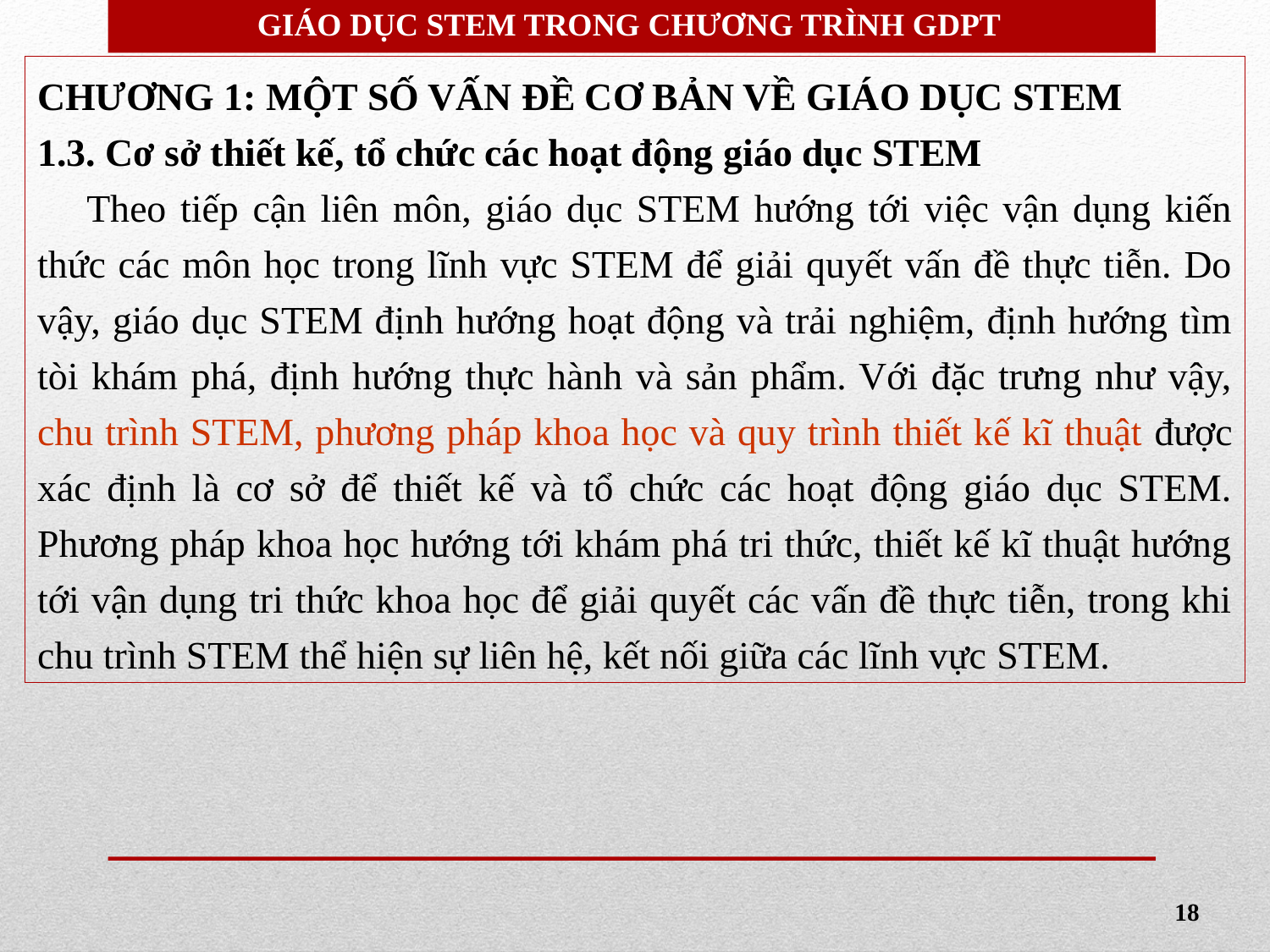

GIÁO DỤC STEM TRONG CHƯƠNG TRÌNH GDPT
CHƯƠNG 1: MỘT SỐ VẤN ĐỀ CƠ BẢN VỀ GIÁO DỤC STEM
1.3. Cơ sở thiết kế, tổ chức các hoạt động giáo dục STEM
	Theo tiếp cận liên môn, giáo dục STEM hướng tới việc vận dụng kiến thức các môn học trong lĩnh vực STEM để giải quyết vấn đề thực tiễn. Do vậy, giáo dục STEM định hướng hoạt động và trải nghiệm, định hướng tìm tòi khám phá, định hướng thực hành và sản phẩm. Với đặc trưng như vậy, chu trình STEM, phương pháp khoa học và quy trình thiết kế kĩ thuật được xác định là cơ sở để thiết kế và tổ chức các hoạt động giáo dục STEM. Phương pháp khoa học hướng tới khám phá tri thức, thiết kế kĩ thuật hướng tới vận dụng tri thức khoa học để giải quyết các vấn đề thực tiễn, trong khi chu trình STEM thể hiện sự liên hệ, kết nối giữa các lĩnh vực STEM.
18